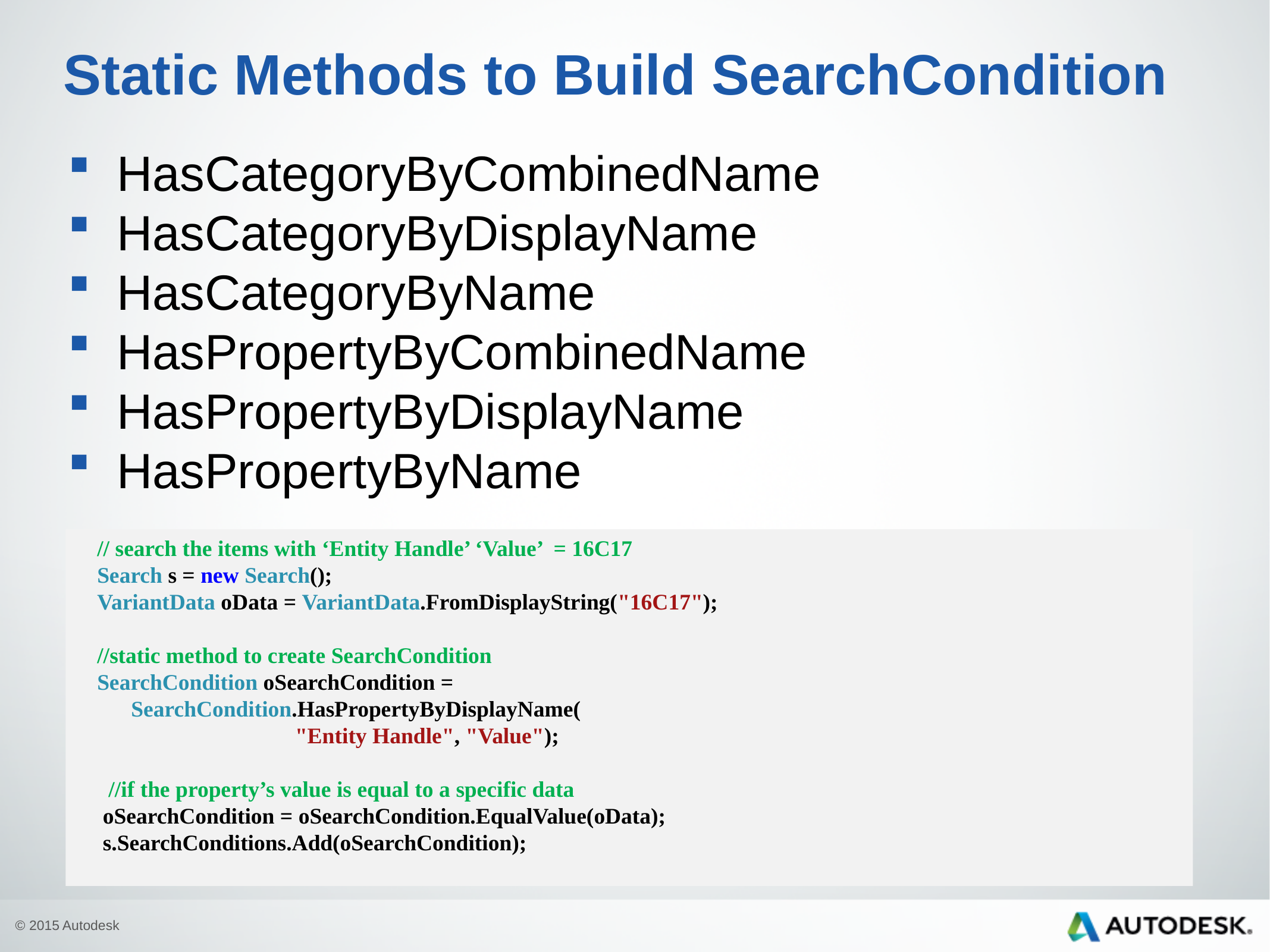

# Static Methods to Build SearchCondition
HasCategoryByCombinedName
HasCategoryByDisplayName
HasCategoryByName
HasPropertyByCombinedName
HasPropertyByDisplayName
HasPropertyByName
    // search the items with ‘Entity Handle’ ‘Value’  = 16C17
    Search s = new Search();
    VariantData oData = VariantData.FromDisplayString("16C17");
    //static method to create SearchCondition
    SearchCondition oSearchCondition =
          SearchCondition.HasPropertyByDisplayName(
                                       "Entity Handle", "Value");

      //if the property’s value is equal to a specific data
     oSearchCondition = oSearchCondition.EqualValue(oData);
     s.SearchConditions.Add(oSearchCondition);